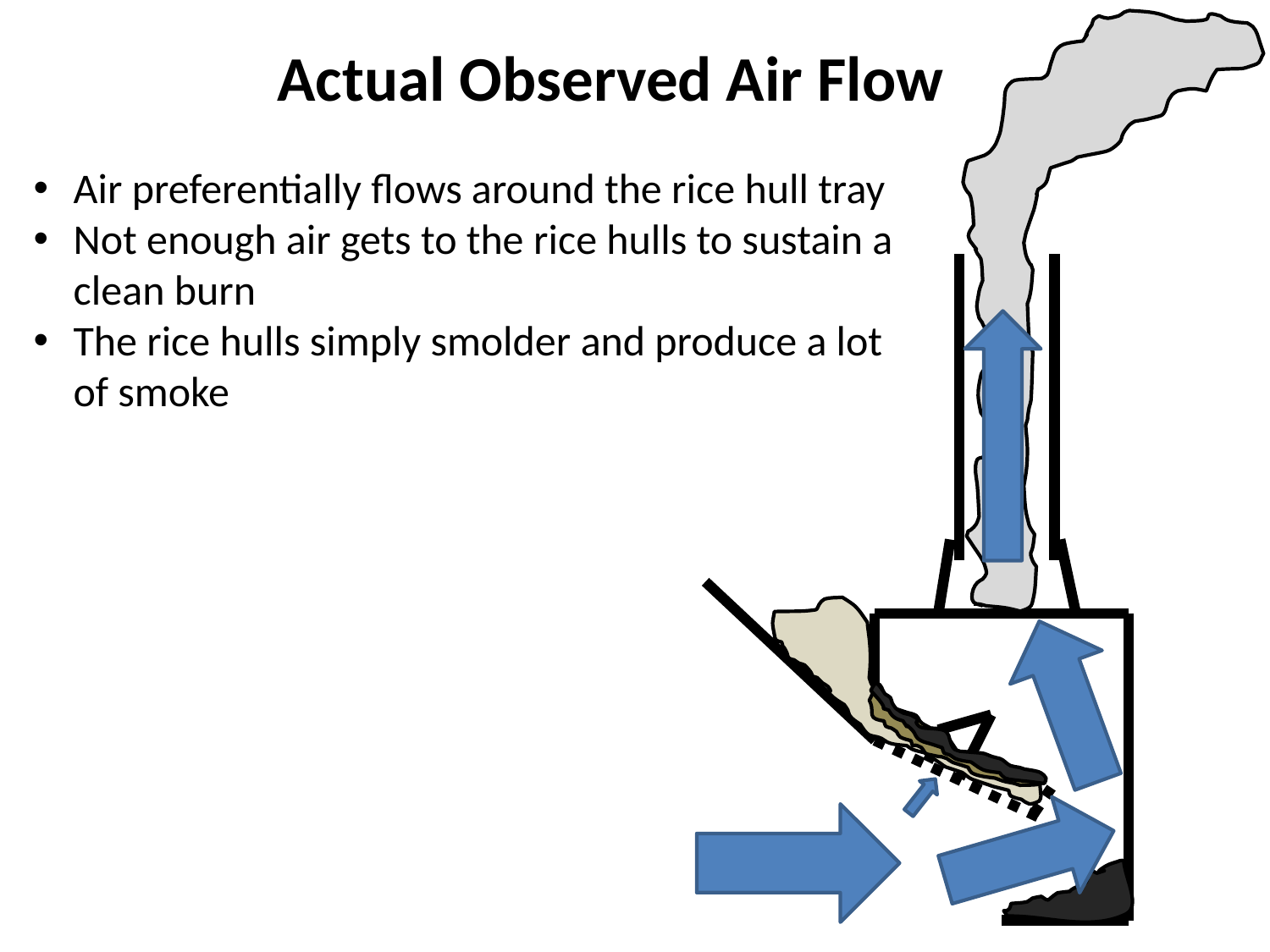

Actual Observed Air Flow
Air preferentially flows around the rice hull tray
Not enough air gets to the rice hulls to sustain a clean burn
The rice hulls simply smolder and produce a lot of smoke